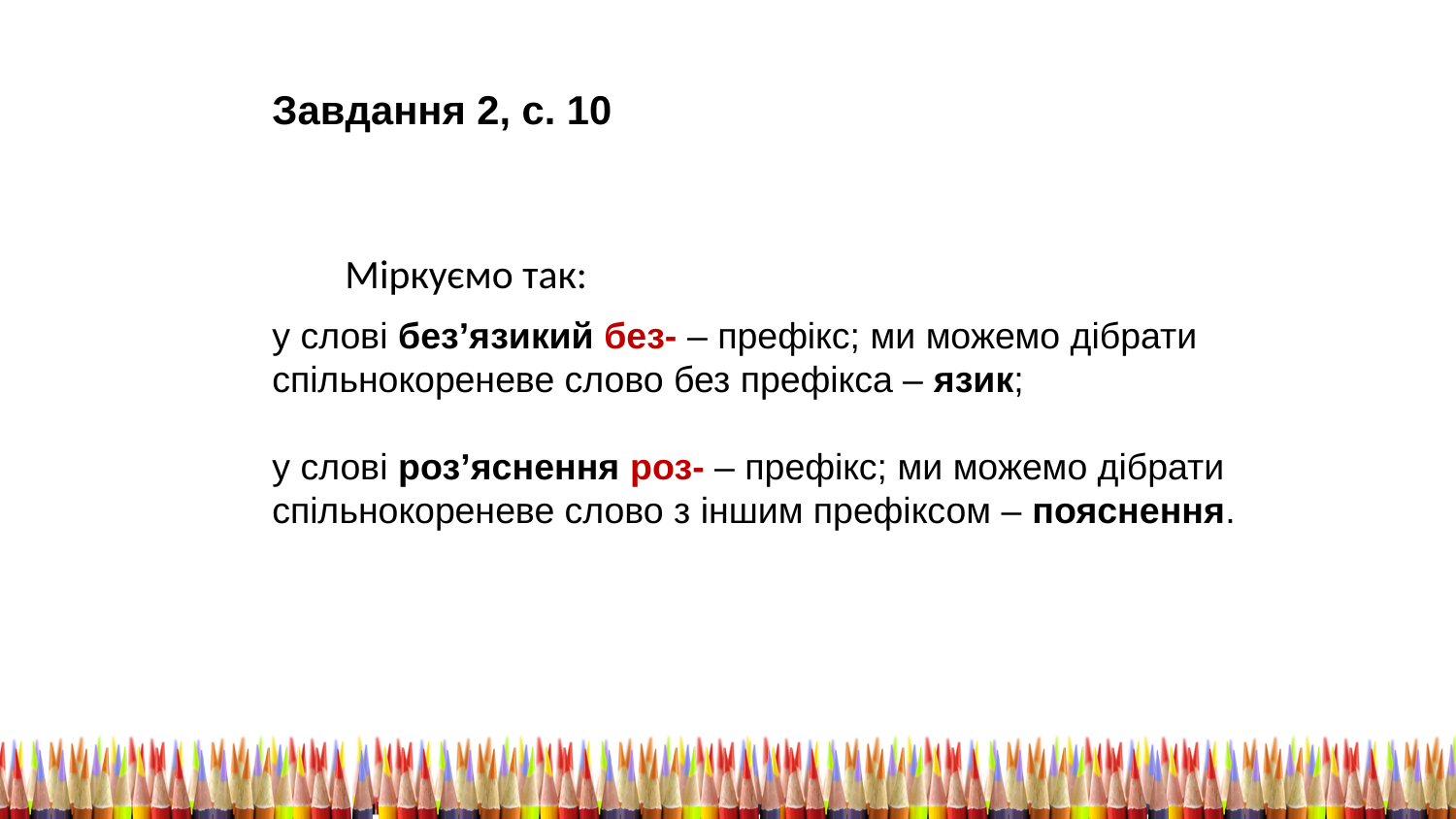

Завдання 2, с. 10
Міркуємо так:
у слові без’язикий без- – префікс; ми можемо дібрати
спільнокореневе слово без префікса – язик;

у слові роз’яснення роз- – префікс; ми можемо дібрати
спільнокореневе слово з іншим префіксом – пояснення.